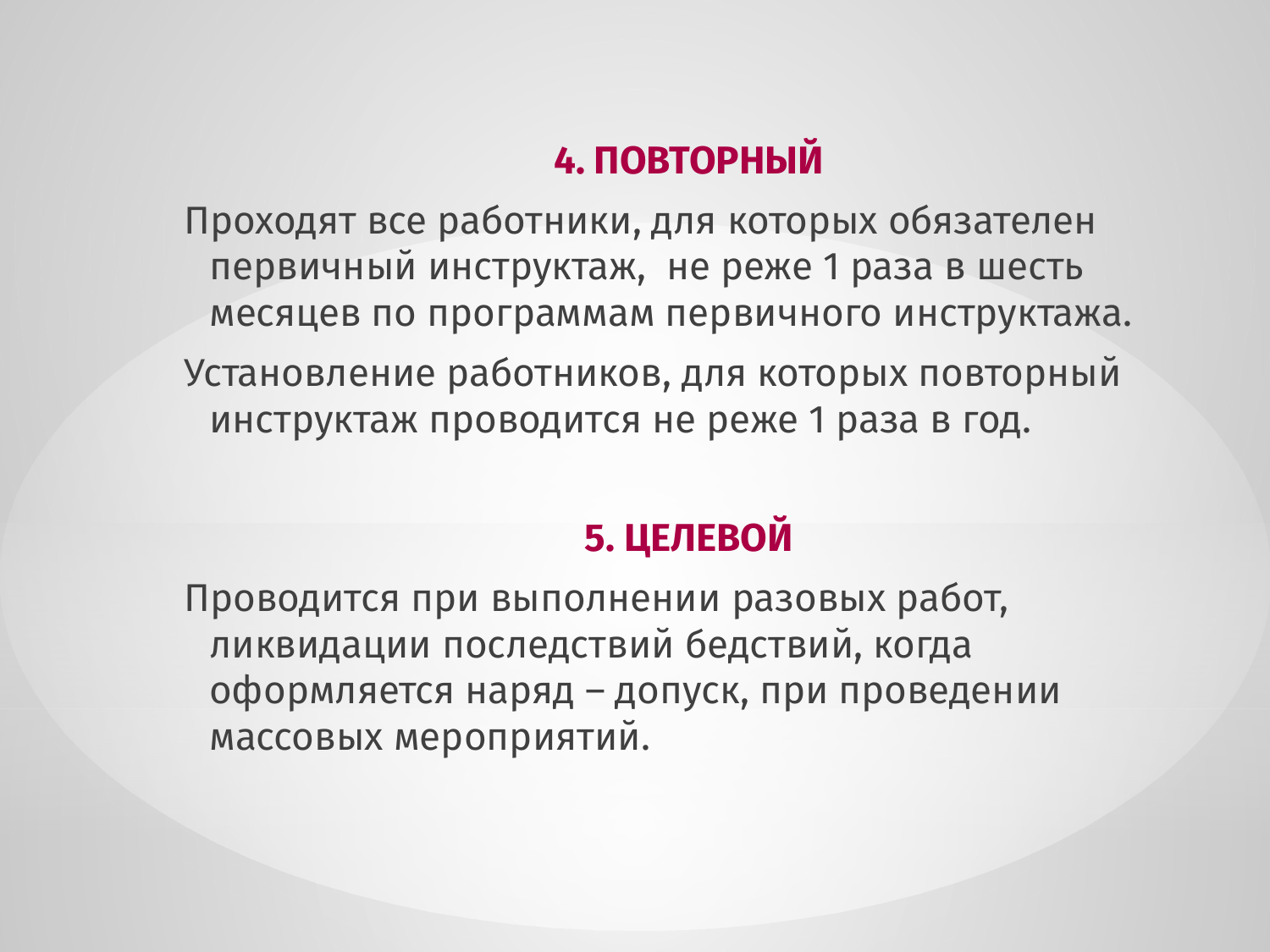

4. ПОВТОРНЫЙ
Проходят все работники, для которых обязателен первичный инструктаж,  не реже 1 раза в шесть месяцев по программам первичного инструктажа.
Установление работников, для которых повторный инструктаж проводится не реже 1 раза в год.

5. ЦЕЛЕВОЙ
Проводится при выполнении разовых работ, ликвидации последствий бедствий, когда оформляется наряд – допуск, при проведении массовых мероприятий.